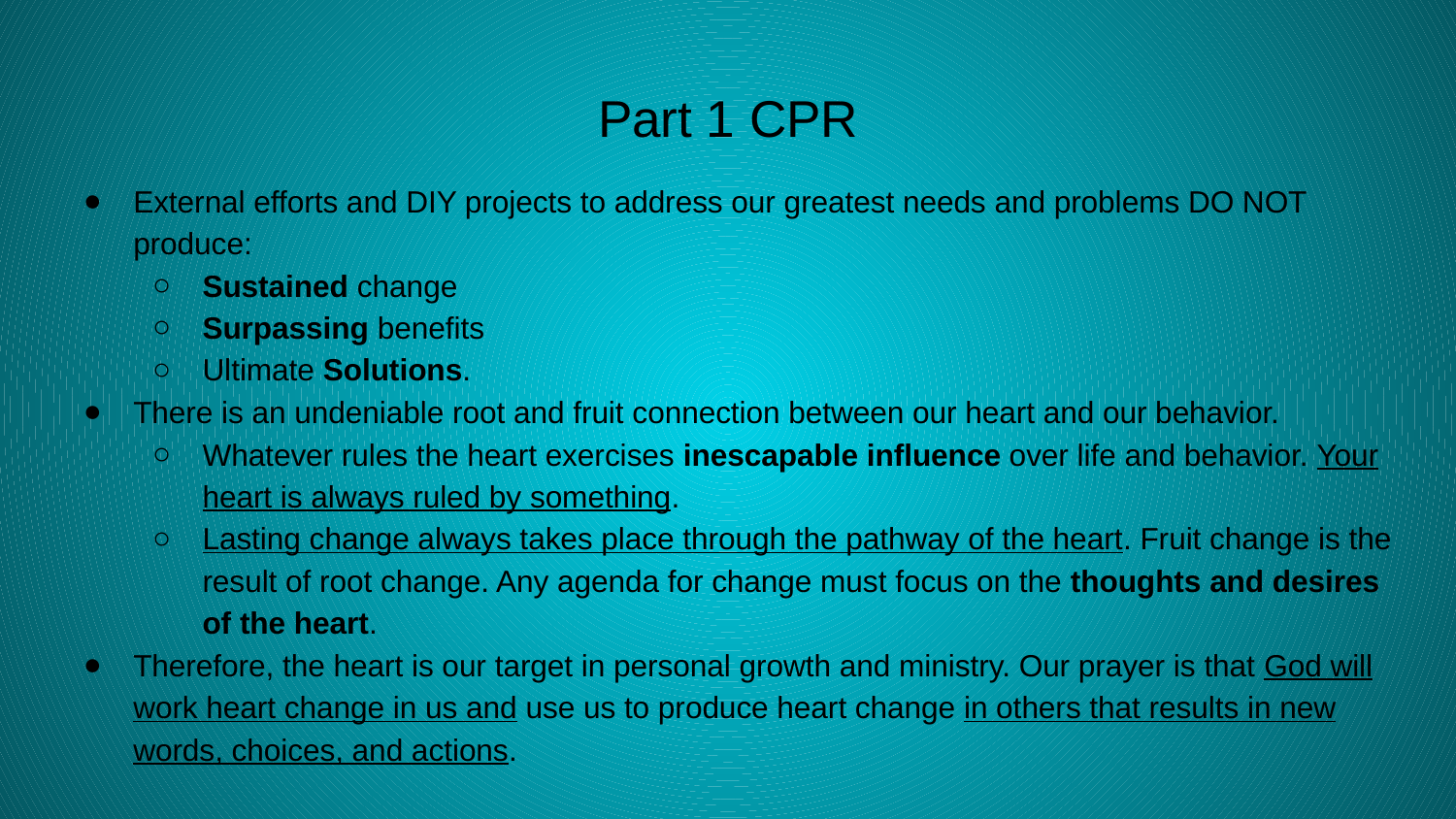

# Part 1 CPR
External efforts and DIY projects to address our greatest needs and problems DO NOT produce:
Sustained change
Surpassing benefits
Ultimate Solutions.
There is an undeniable root and fruit connection between our heart and our behavior.
Whatever rules the heart exercises inescapable influence over life and behavior. Your heart is always ruled by something.
Lasting change always takes place through the pathway of the heart. Fruit change is the result of root change. Any agenda for change must focus on the thoughts and desires of the heart.
Therefore, the heart is our target in personal growth and ministry. Our prayer is that God will work heart change in us and use us to produce heart change in others that results in new words, choices, and actions.